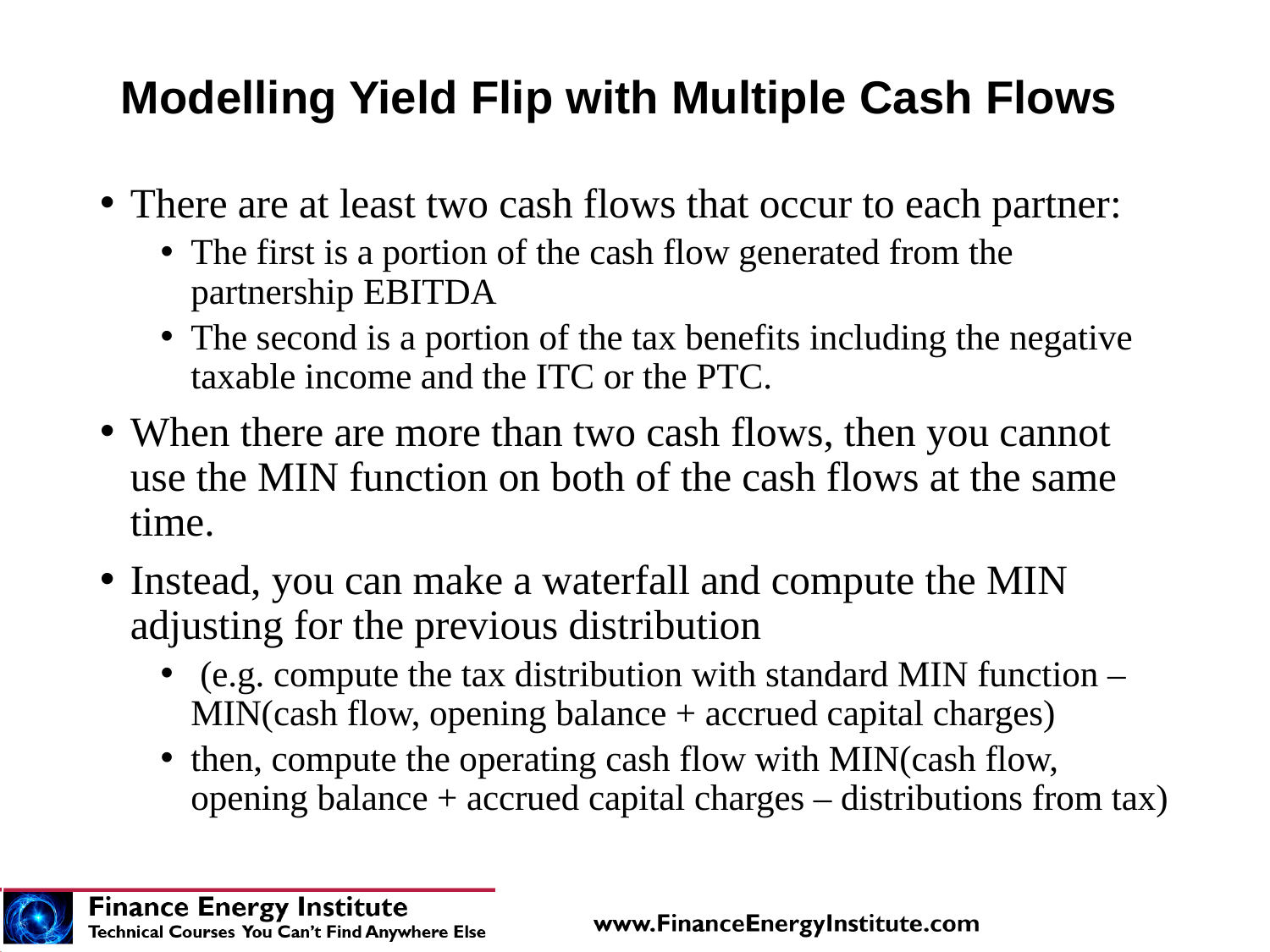

# Modelling Yield Flip with Multiple Cash Flows
There are at least two cash flows that occur to each partner:
The first is a portion of the cash flow generated from the partnership EBITDA
The second is a portion of the tax benefits including the negative taxable income and the ITC or the PTC.
When there are more than two cash flows, then you cannot use the MIN function on both of the cash flows at the same time.
Instead, you can make a waterfall and compute the MIN adjusting for the previous distribution
 (e.g. compute the tax distribution with standard MIN function – MIN(cash flow, opening balance + accrued capital charges)
then, compute the operating cash flow with MIN(cash flow, opening balance + accrued capital charges – distributions from tax)